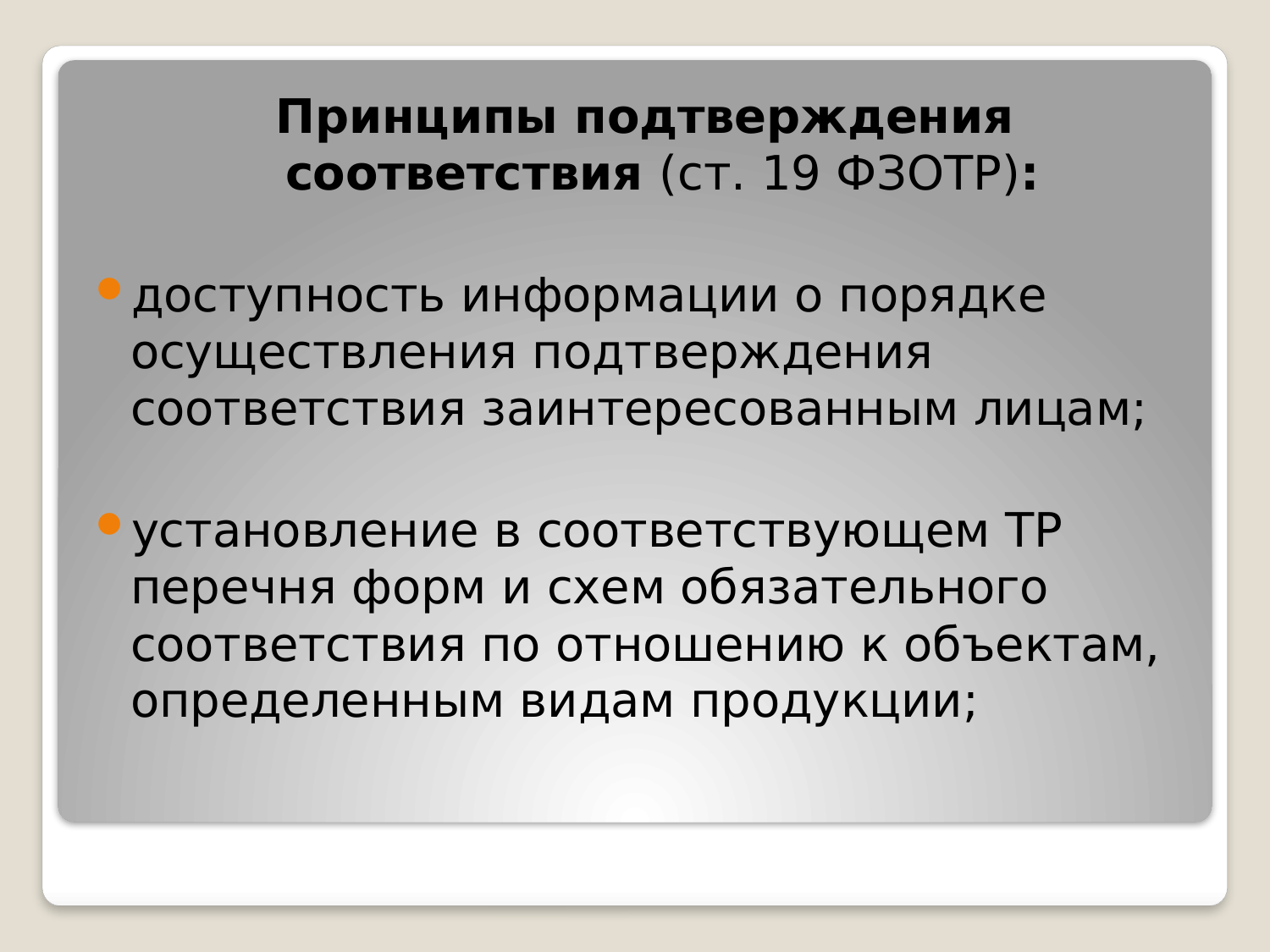

Принципы подтверждения соответствия (ст. 19 ФЗОТР):

доступность информации о порядке осуществления подтверждения соответствия заинтересованным лицам;

установление в соответствующем ТР перечня форм и схем обязательного соответствия по отношению к объектам, определенным видам продукции;